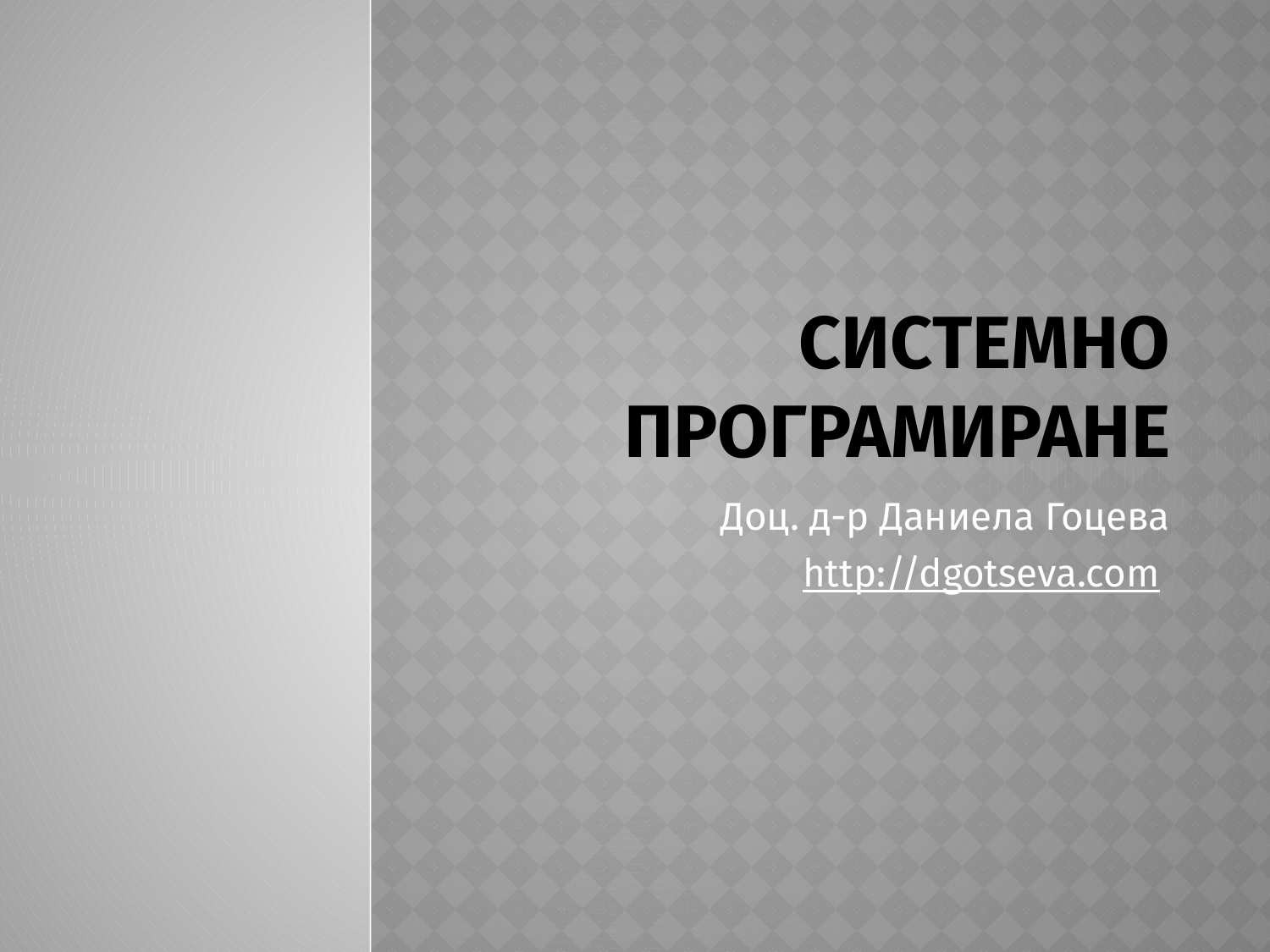

# Системно програмиране
Доц. д-р Даниела Гоцева
http://dgotseva.com